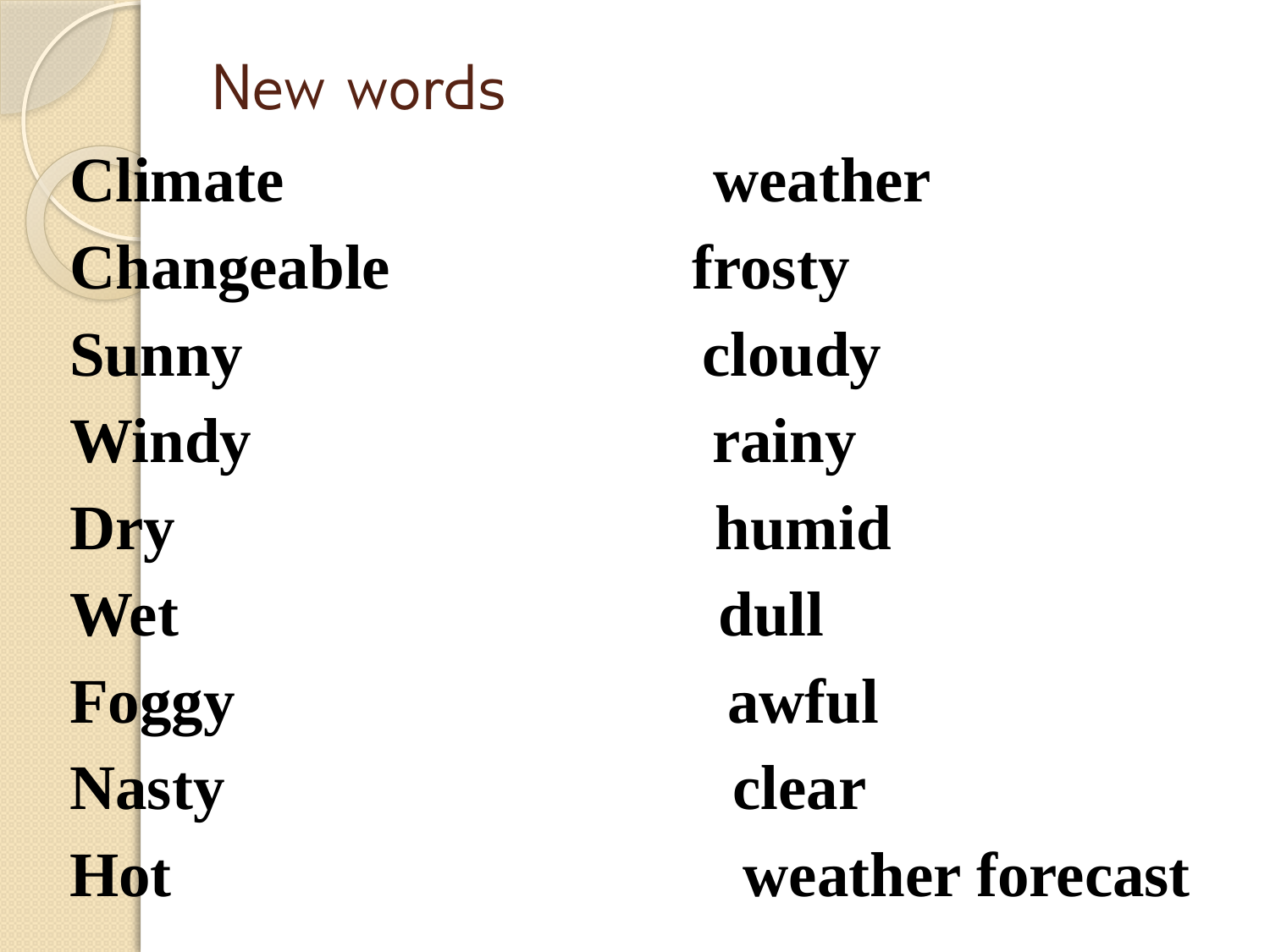

# New words
Climate                           weather
Changeable                   frosty
Sunny                             cloudy
Windy                             rainy
Dry                                  humid
Wet                                  dull
Foggy                               awful
Nasty                                clear
Hot                                    weather forecast